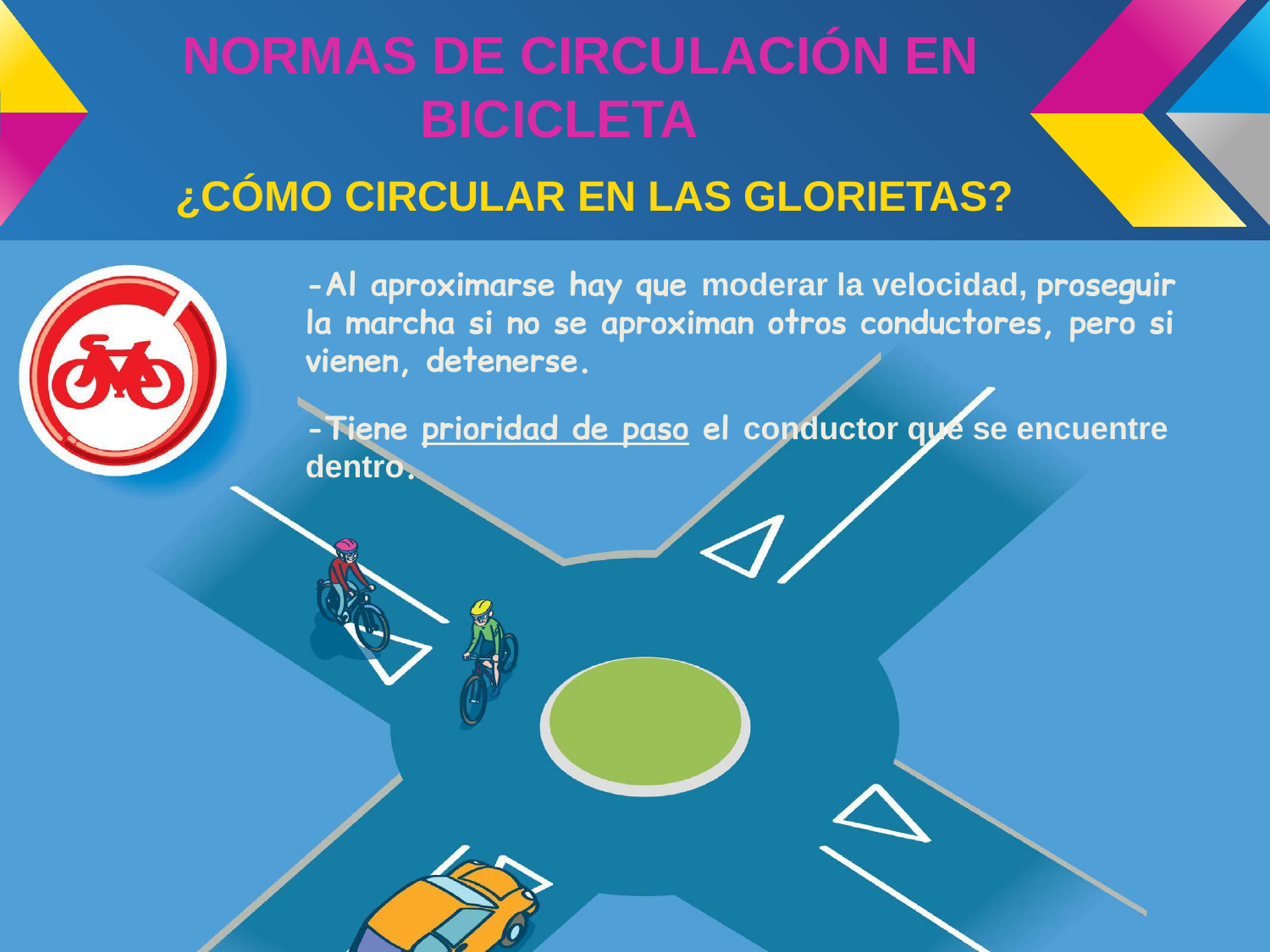

# NORMAS DE CIRCULACIÓN EN BICICLETA
¿CÓMO CIRCULAR EN LAS GLORIETAS?

-Al aproximarse hay que moderar la velocidad, proseguir la marcha si no se aproximan otros conductores, pero si vienen, detenerse.

-Tiene prioridad de paso el conductor que se encuentre dentro.